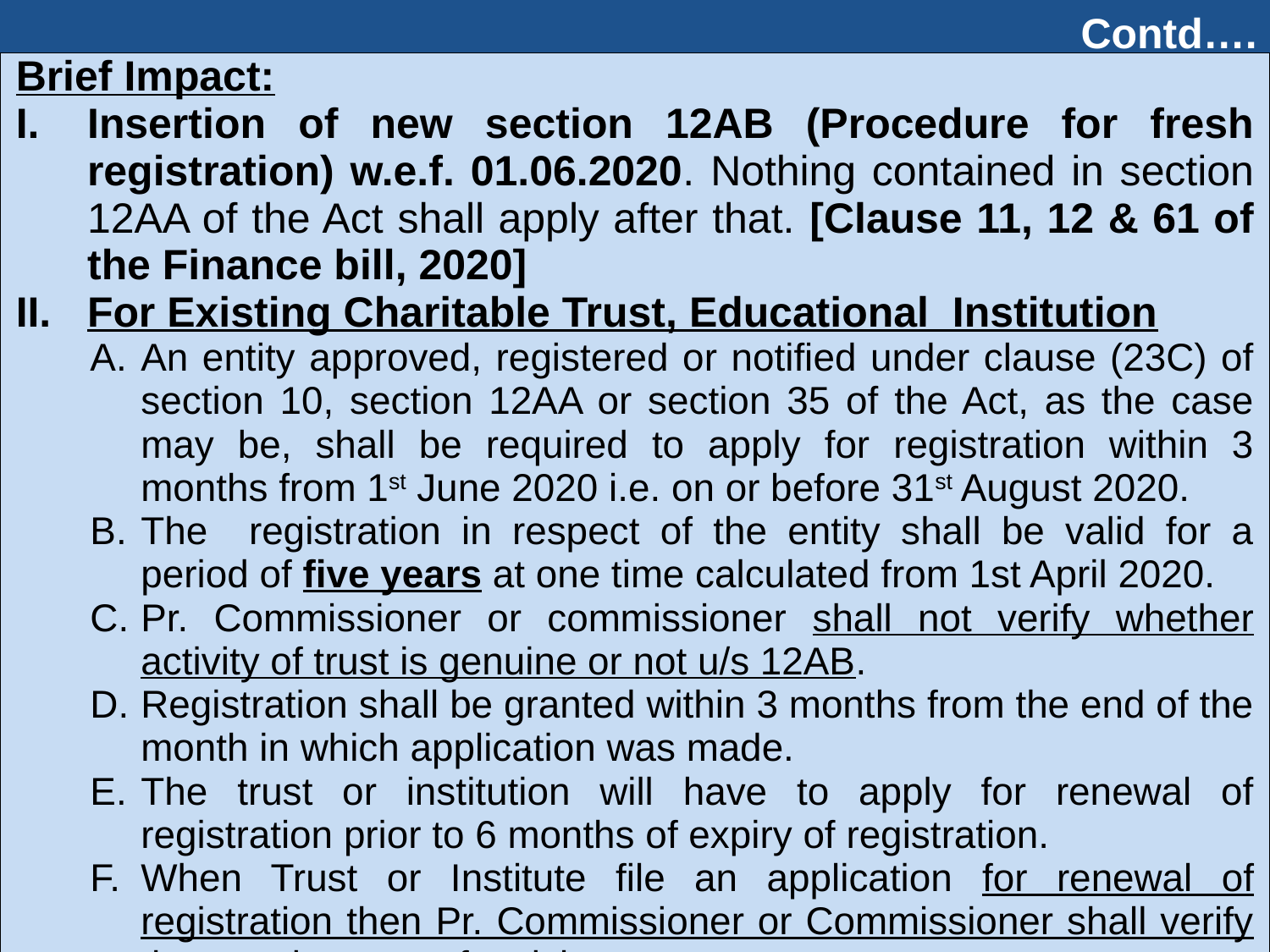

Contd….
#
| Brief Impact: Insertion of new section 12AB (Procedure for fresh registration) w.e.f. 01.06.2020. Nothing contained in section 12AA of the Act shall apply after that. [Clause 11, 12 & 61 of the Finance bill, 2020] For Existing Charitable Trust, Educational Institution An entity approved, registered or notified under clause (23C) of section 10, section 12AA or section 35 of the Act, as the case may be, shall be required to apply for registration within 3 months from 1st June 2020 i.e. on or before 31st August 2020. The registration in respect of the entity shall be valid for a period of five years at one time calculated from 1st April 2020. Pr. Commissioner or commissioner shall not verify whether activity of trust is genuine or not u/s 12AB. Registration shall be granted within 3 months from the end of the month in which application was made. The trust or institution will have to apply for renewal of registration prior to 6 months of expiry of registration. When Trust or Institute file an application for renewal of registration then Pr. Commissioner or Commissioner shall verify the genuineness of activity. |
| --- |
195